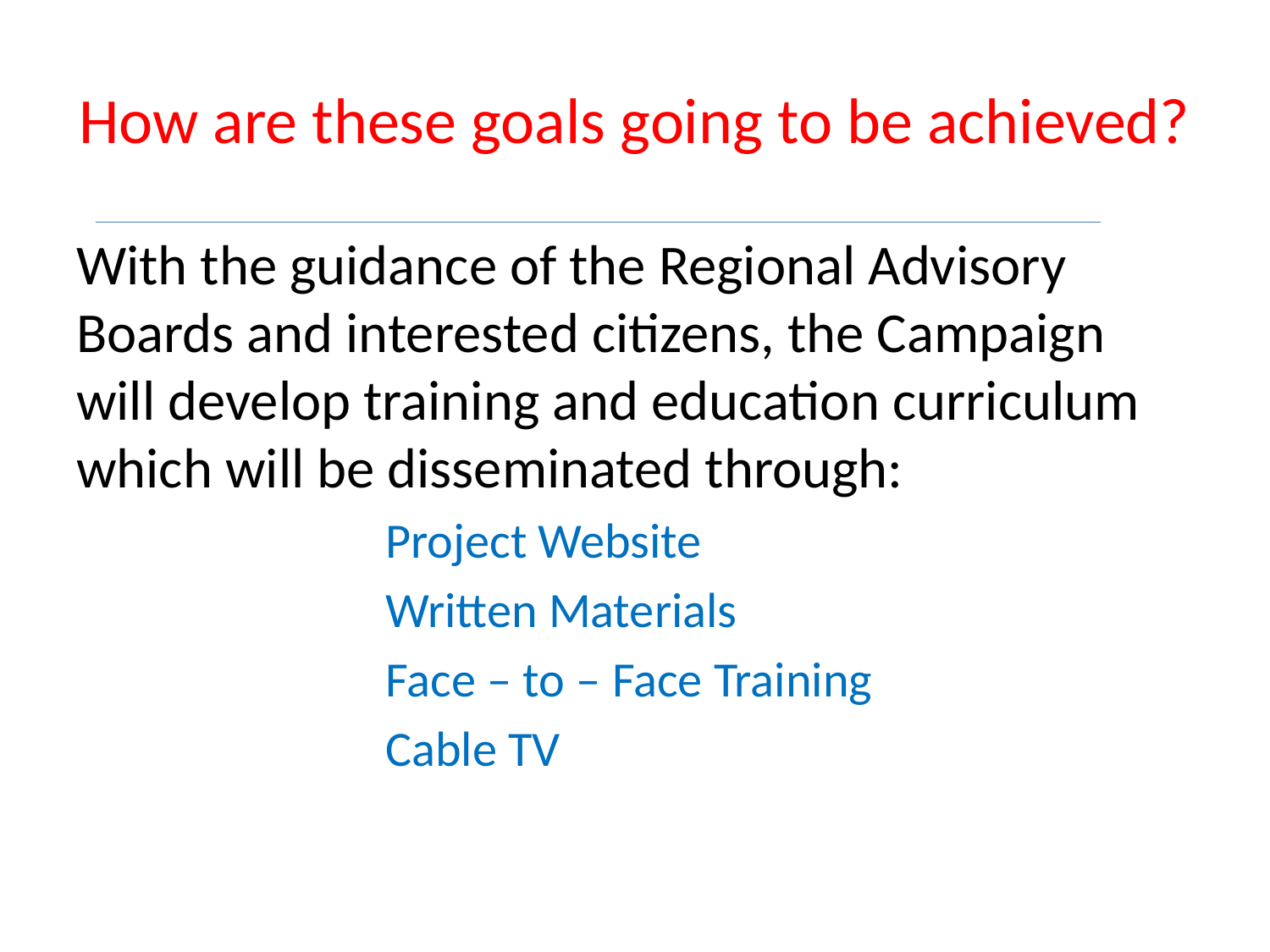

# How are these goals going to be achieved?
With the guidance of the Regional Advisory Boards and interested citizens, the Campaign will develop training and education curriculum which will be disseminated through:
		Project Website
		Written Materials
		Face – to – Face Training
		Cable TV